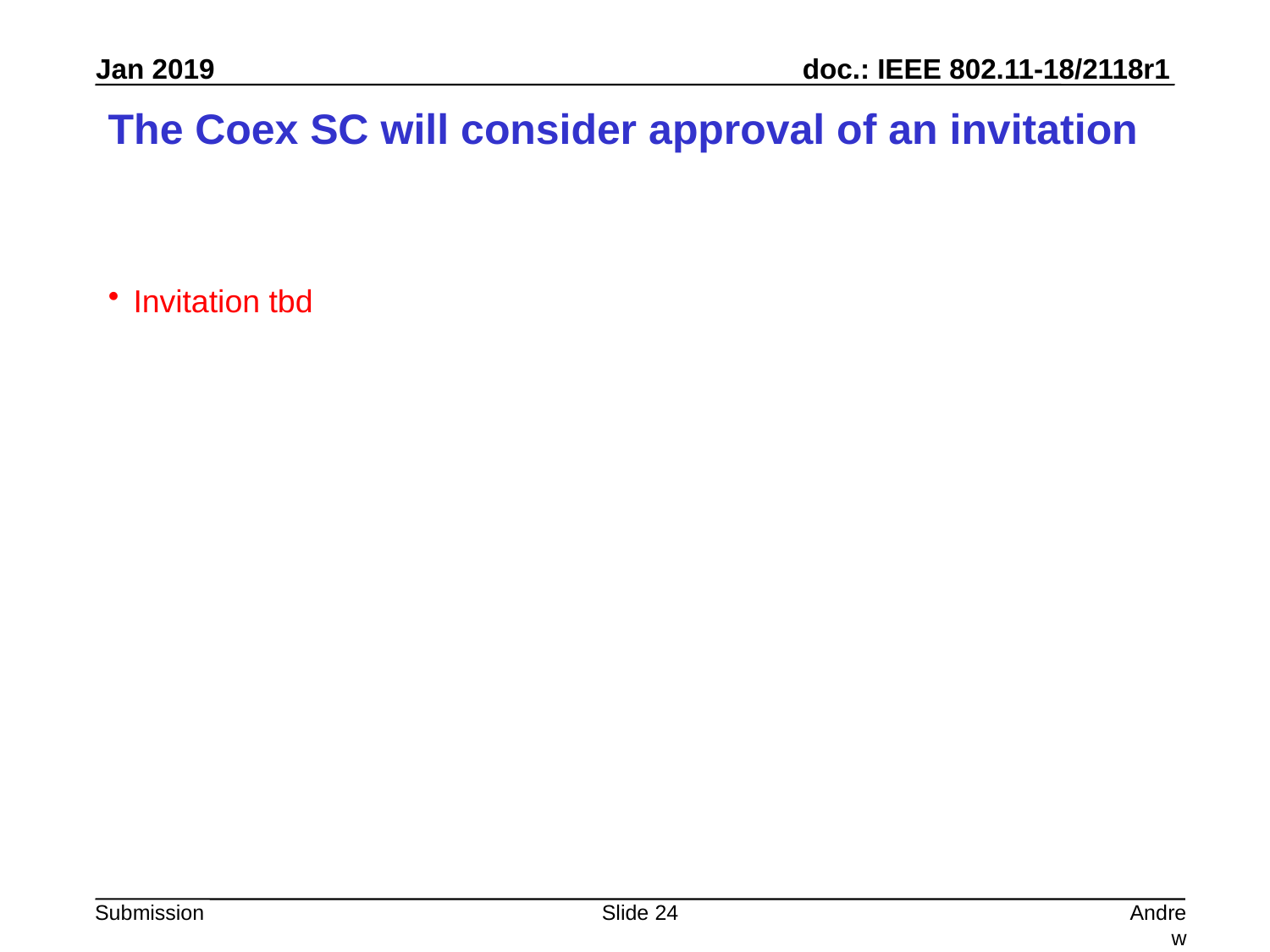

# The Coex SC will consider approval of an invitation
Invitation tbd
Slide 24
Andrew Myles, Cisco